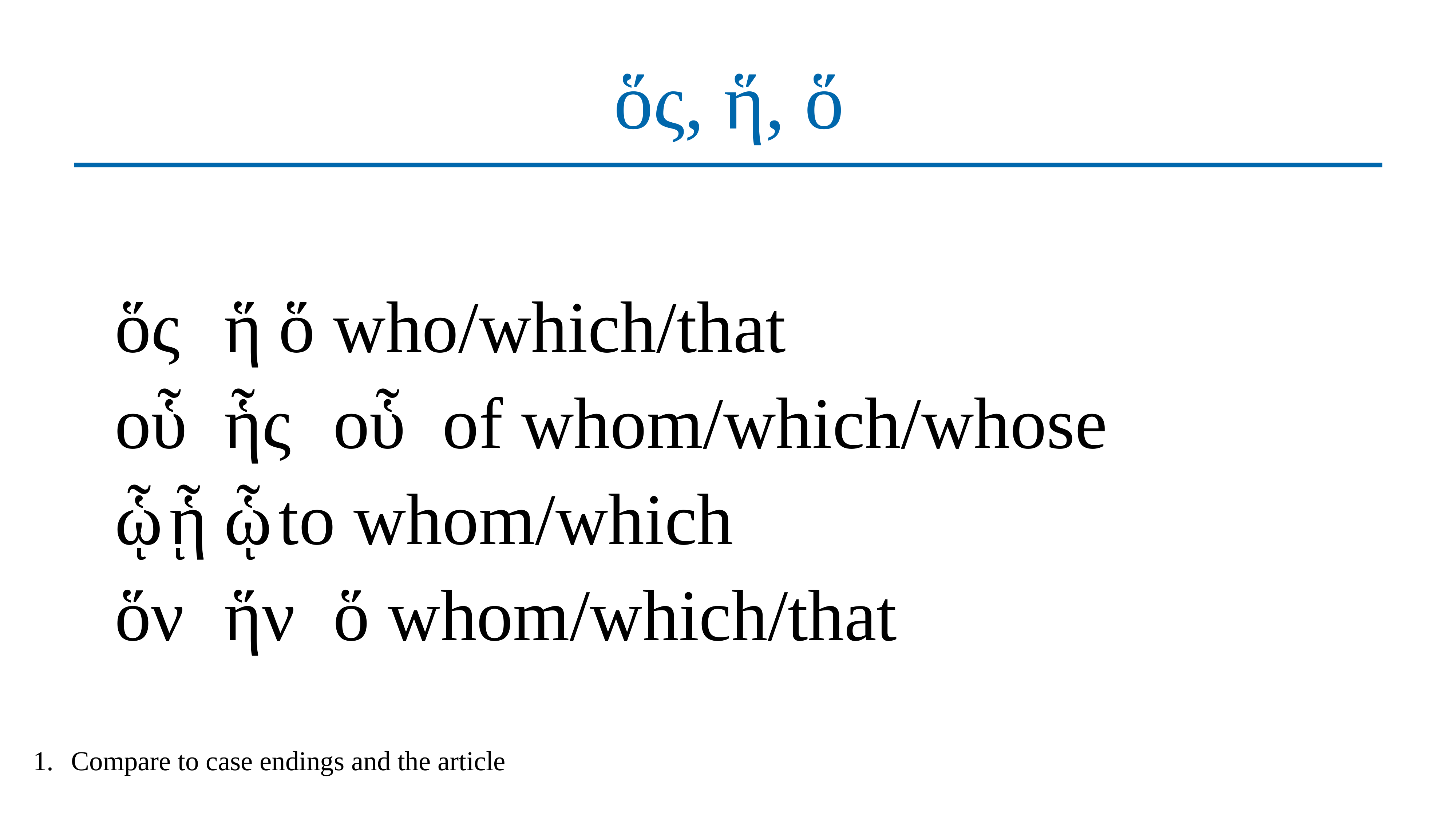

# ὅς, ἥ, ὅ
ὅς	ἥ	ὅ	who/which/that
οὗ	ἧς	οὗ	of whom/which/whose
ᾧ	ᾗ	ᾧ	to whom/which
ὅν	ἥν	ὅ	whom/which/that
Compare to case endings and the article